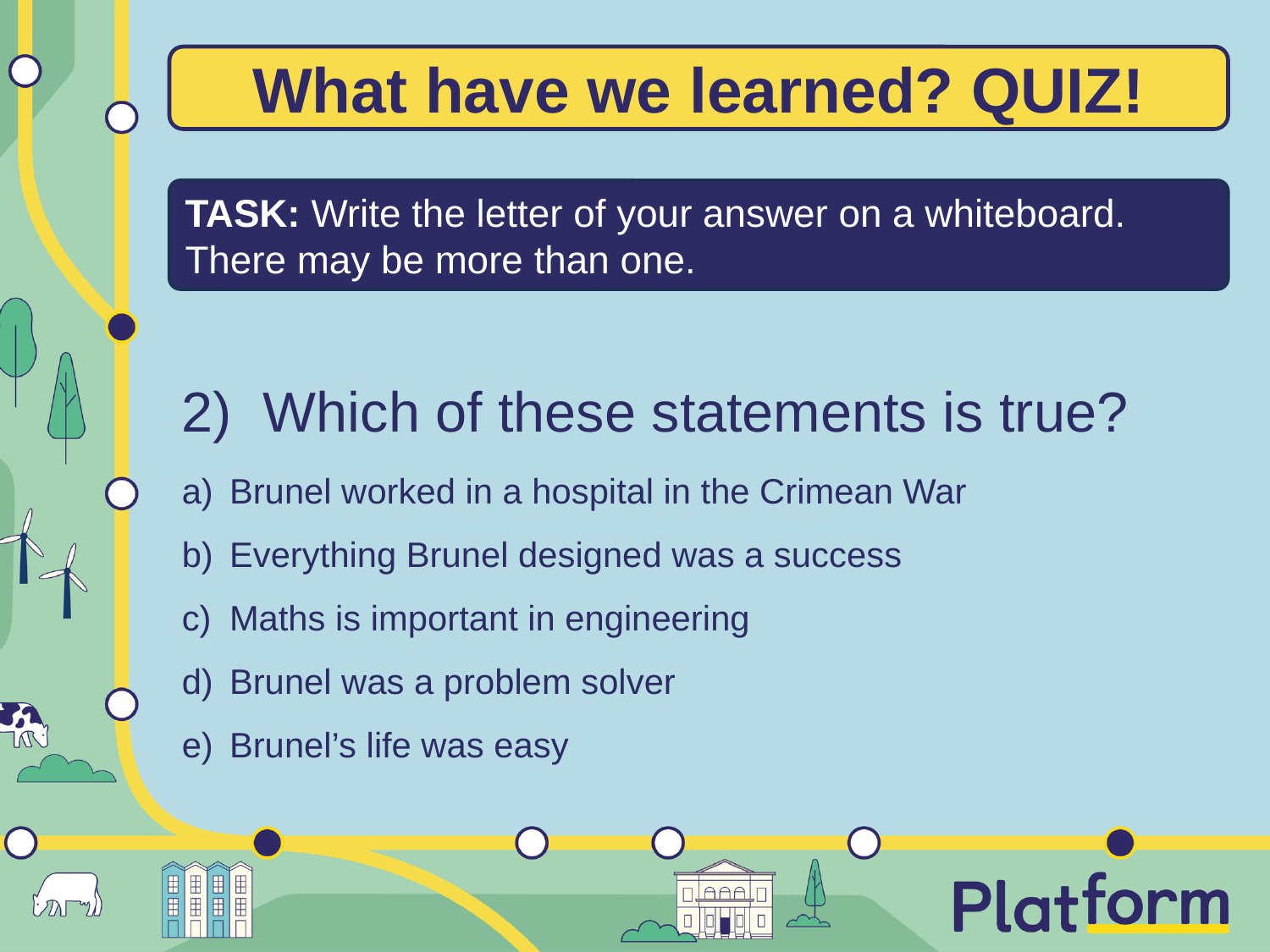

What have we learned? QUIZ!
TASK: Write the letter of your answer on a whiteboard. There may be more than one.
2)  Which of these statements is true?

Brunel worked in a hospital in the Crimean War
Everything Brunel designed was a success
Maths is important in engineering
Brunel was a problem solver
Brunel’s life was easy